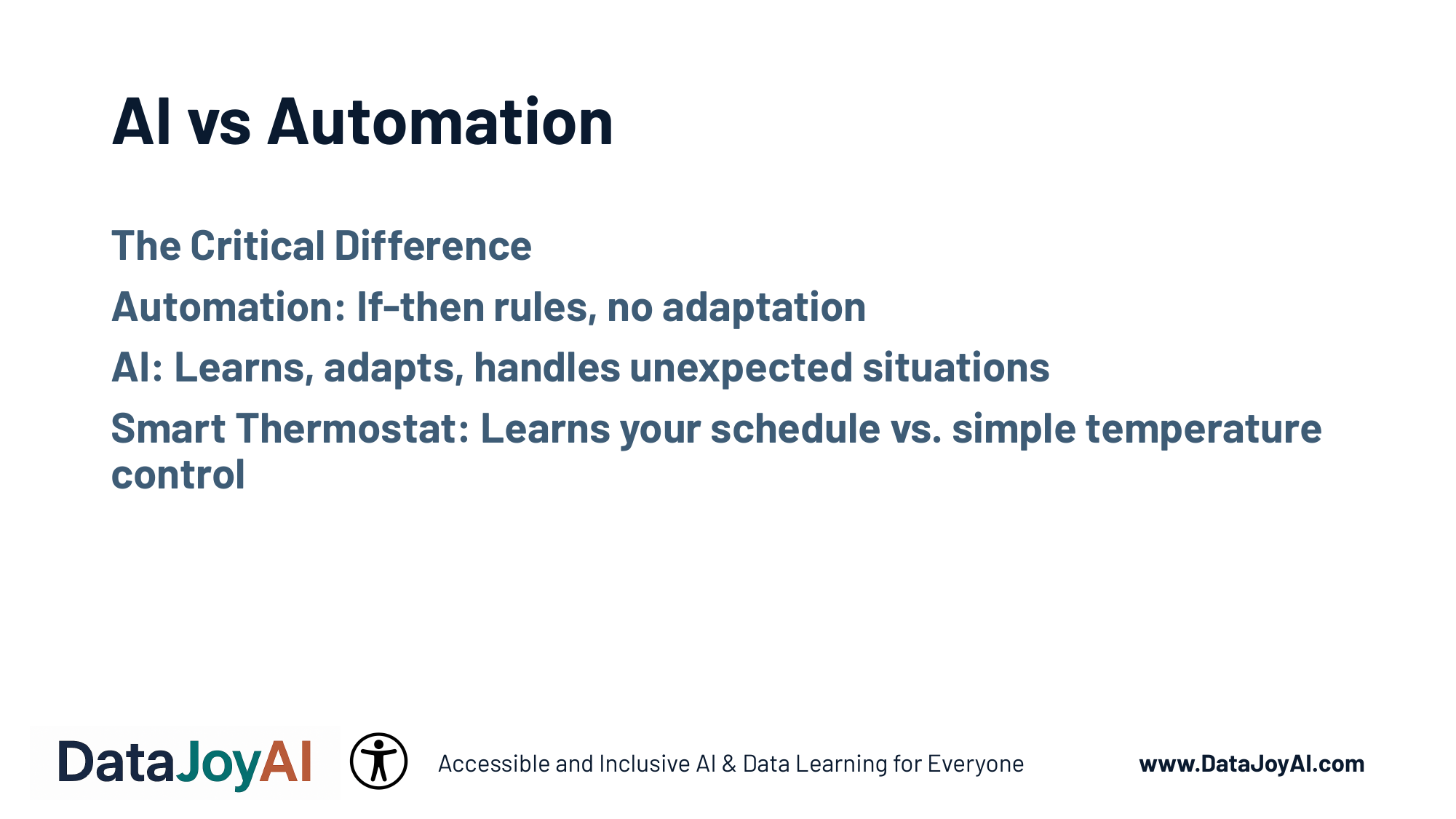

# AI vs Automation
The Critical Difference
Automation: If-then rules, no adaptation
AI: Learns, adapts, handles unexpected situations
Smart Thermostat: Learns your schedule vs. simple temperature control